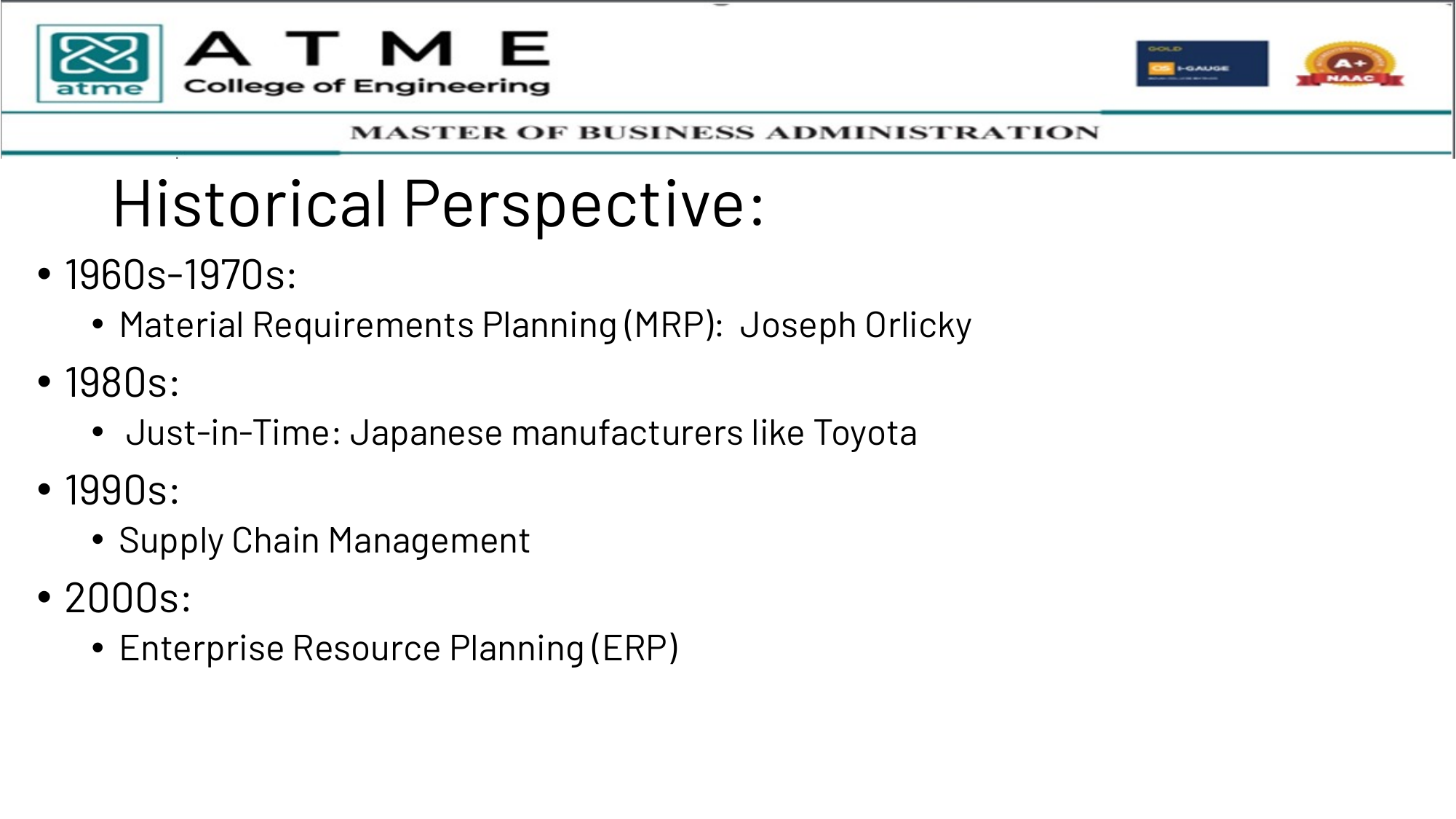

# Historical Perspective:
1960s-1970s:
Material Requirements Planning (MRP):  Joseph Orlicky
1980s:
 Just-in-Time: Japanese manufacturers like Toyota
1990s:
Supply Chain Management
2000s:
Enterprise Resource Planning (ERP)